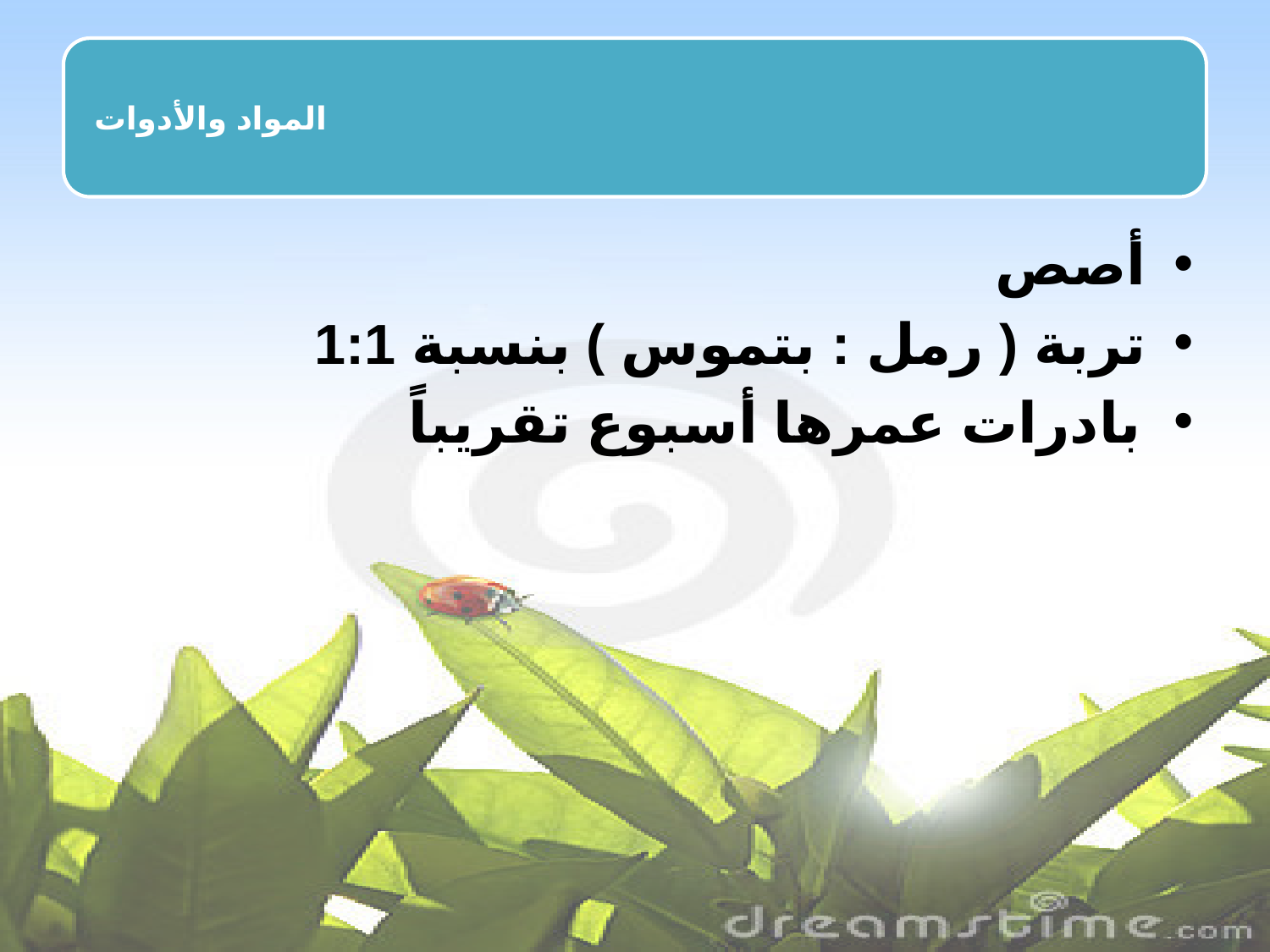

أصص
تربة ( رمل : بتموس ) بنسبة 1:1
بادرات عمرها أسبوع تقريباً